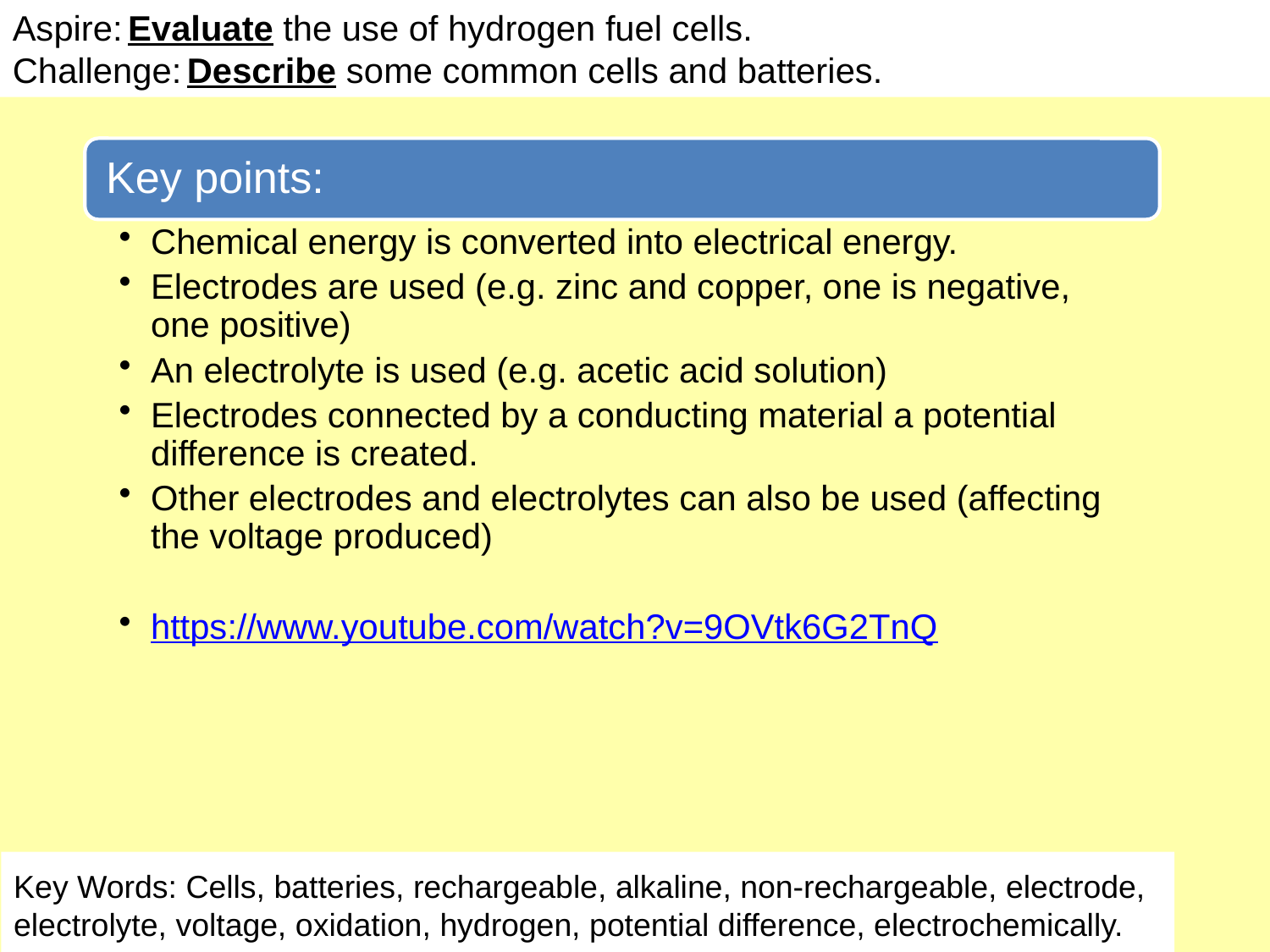

Aspire: Evaluate the use of hydrogen fuel cells.
Challenge: Describe some common cells and batteries.
Key points:
Chemical energy is converted into electrical energy.
Electrodes are used (e.g. zinc and copper, one is negative, one positive)
An electrolyte is used (e.g. acetic acid solution)
Electrodes connected by a conducting material a potential difference is created.
Other electrodes and electrolytes can also be used (affecting the voltage produced)

https://www.youtube.com/watch?v=9OVtk6G2TnQ
Key Words: Cells, batteries, rechargeable, alkaline, non-rechargeable, electrode,
electrolyte, voltage, oxidation, hydrogen, potential difference, electrochemically.